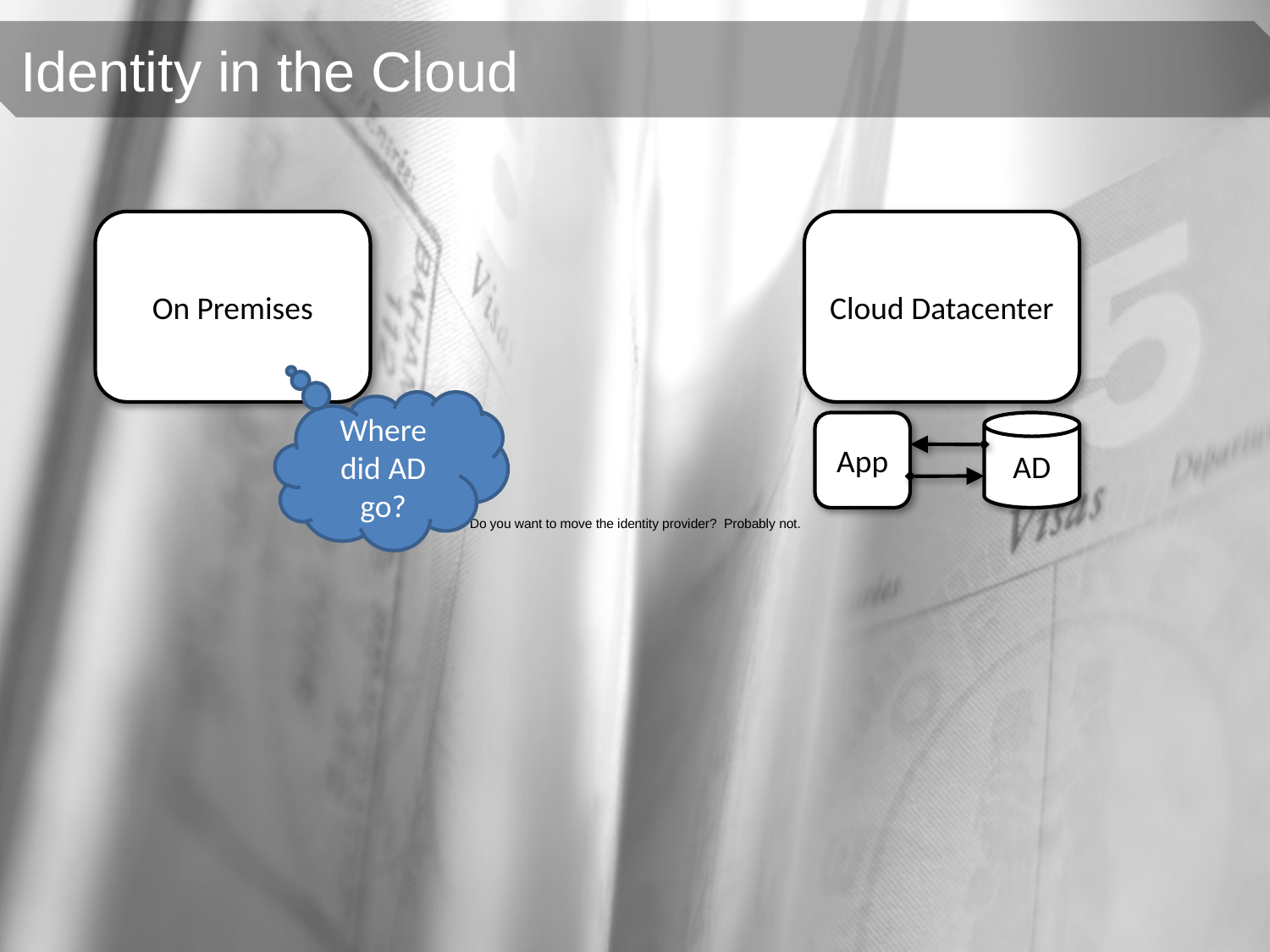

On Premises
Cloud Datacenter
Do you want to move the identity provider?  Probably not.
Where did AD go?
App
AD